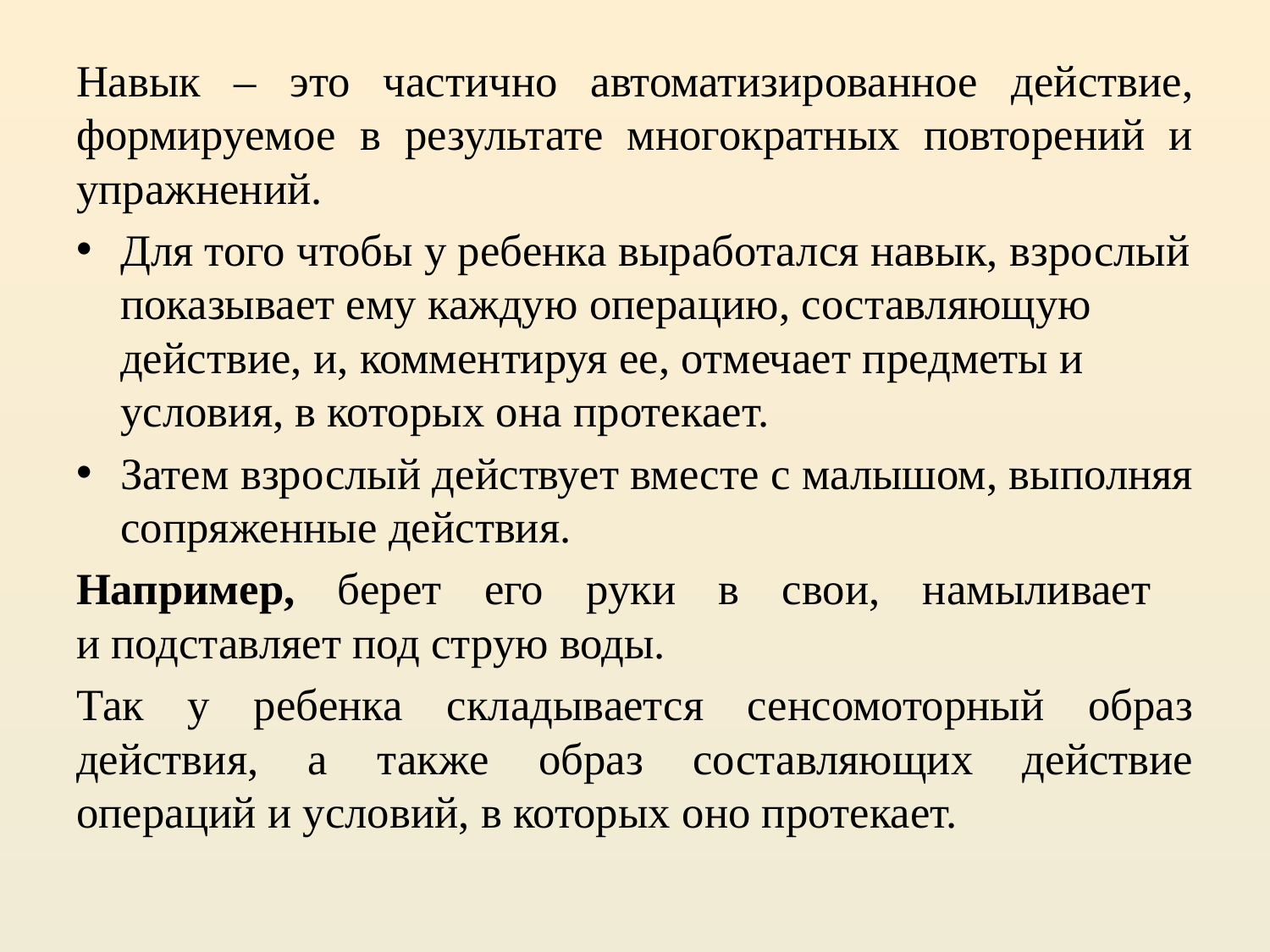

Навык – это частично автоматизированное действие, формируемое в результате многократных повторений и упражнений.
Для того чтобы у ребенка выработался навык, взрослый показывает ему каждую операцию, составляющую действие, и, комментируя ее, отмечает предметы и условия, в которых она протекает.
Затем взрослый действует вместе с малышом, выполняя сопряженные действия.
Например, берет его руки в свои, намыливает
и подставляет под струю воды.
Так у ребенка складывается сенсомоторный образ действия, а также образ составляющих действие операций и условий, в которых оно протекает.